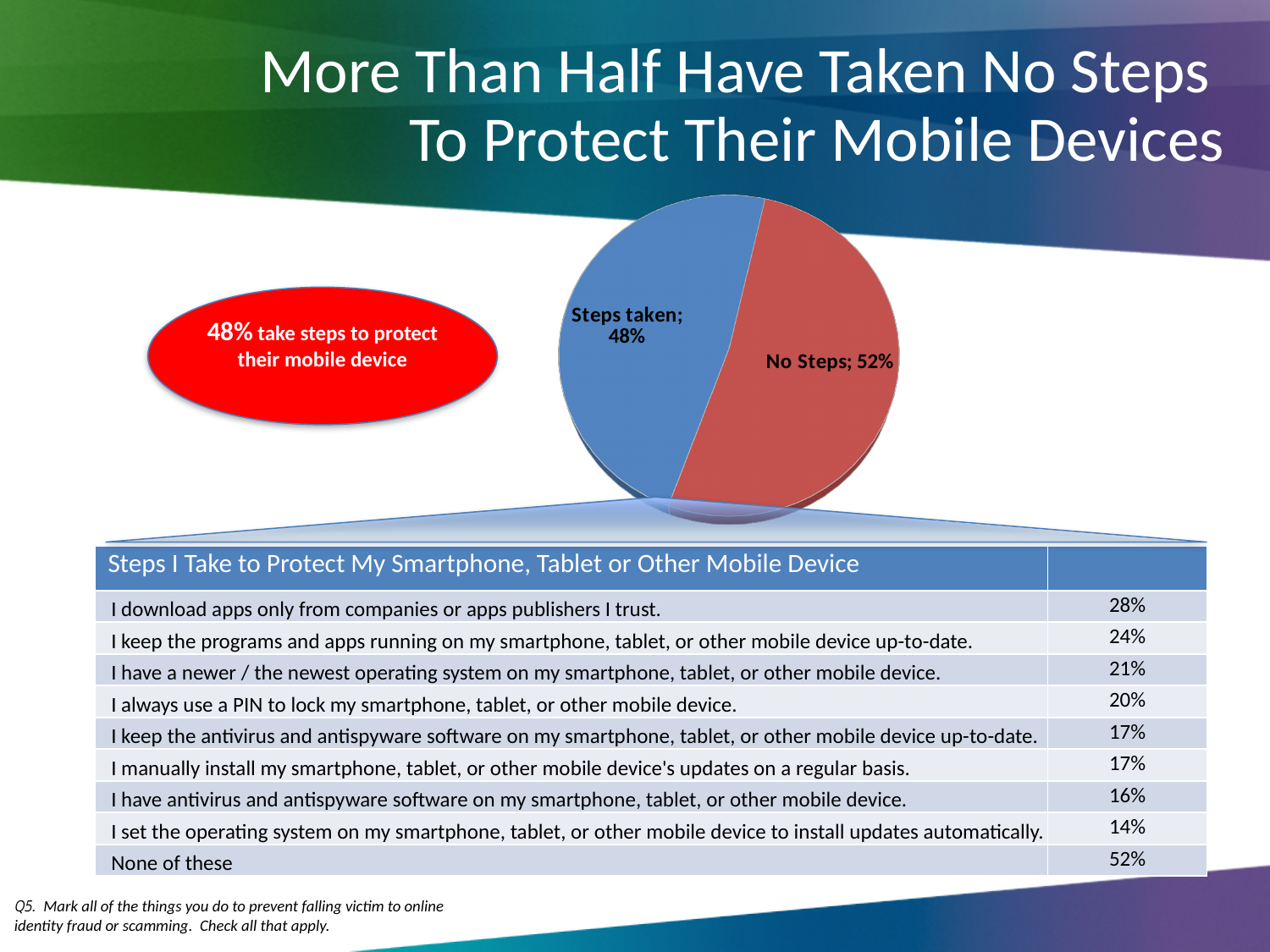

# More Than Half Have Taken No Steps To Protect Their Mobile Devices

[unsupported chart]

48% take steps to protect their mobile device

| Steps I Take to Protect My Smartphone, Tablet or Other Mobile Device |  |
| --- | --- |
| I download apps only from companies or apps publishers I trust. | 28% |
| I keep the programs and apps running on my smartphone, tablet, or other mobile device up-to-date. | 24% |
| I have a newer / the newest operating system on my smartphone, tablet, or other mobile device. | 21% |
| I always use a PIN to lock my smartphone, tablet, or other mobile device. | 20% |
| I keep the antivirus and antispyware software on my smartphone, tablet, or other mobile device up-to-date. | 17% |
| I manually install my smartphone, tablet, or other mobile device's updates on a regular basis. | 17% |
| I have antivirus and antispyware software on my smartphone, tablet, or other mobile device. | 16% |
| I set the operating system on my smartphone, tablet, or other mobile device to install updates automatically. | 14% |
| None of these | 52% |
Q5.  Mark all of the things you do to prevent falling victim to online identity fraud or scamming.  Check all that apply.